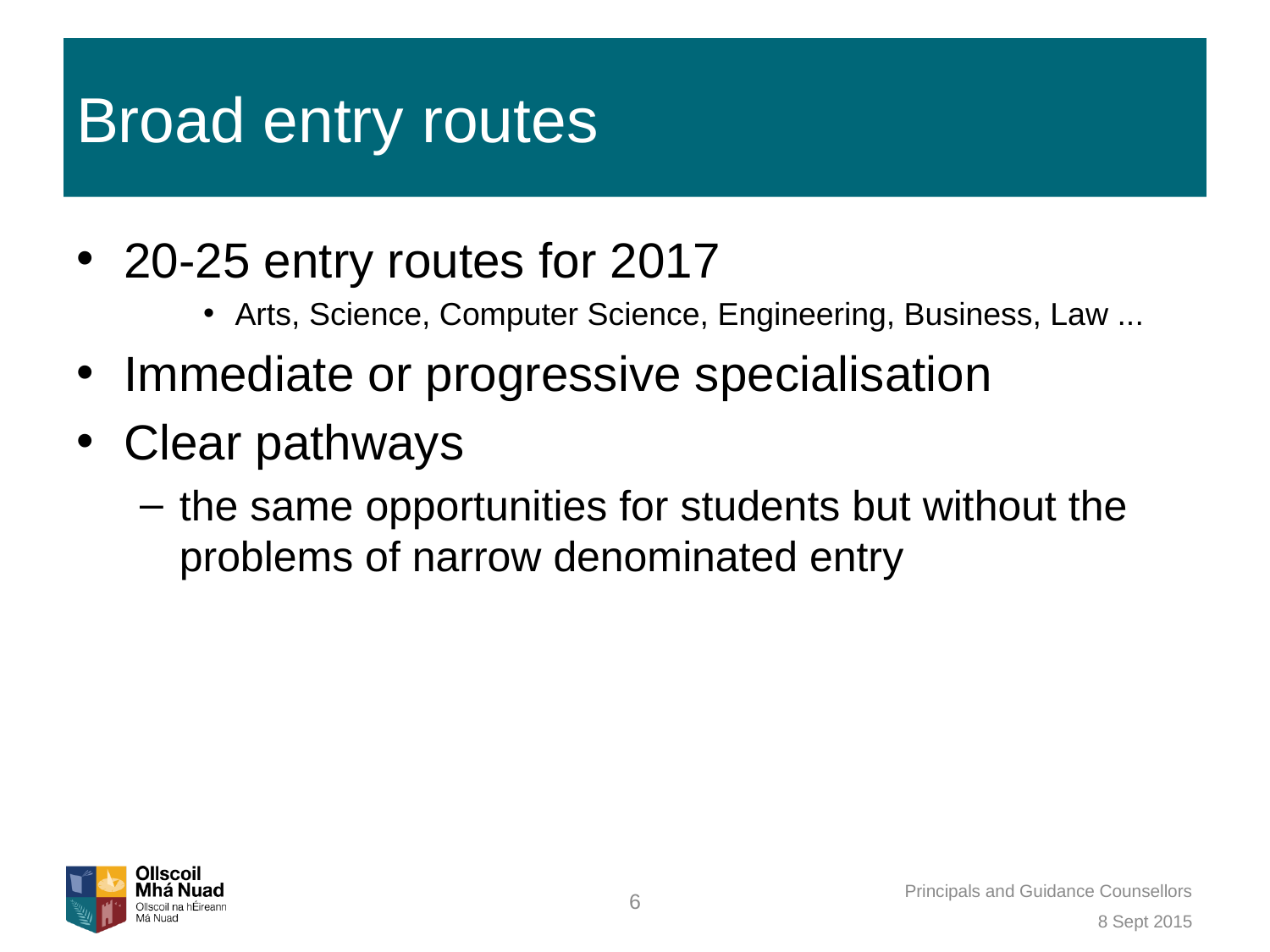

# Broad entry routes
20-25 entry routes for 2017
Arts, Science, Computer Science, Engineering, Business, Law ...
Immediate or progressive specialisation
Clear pathways
the same opportunities for students but without the problems of narrow denominated entry

Principals and Guidance Counsellors
6
8 Sept 2015